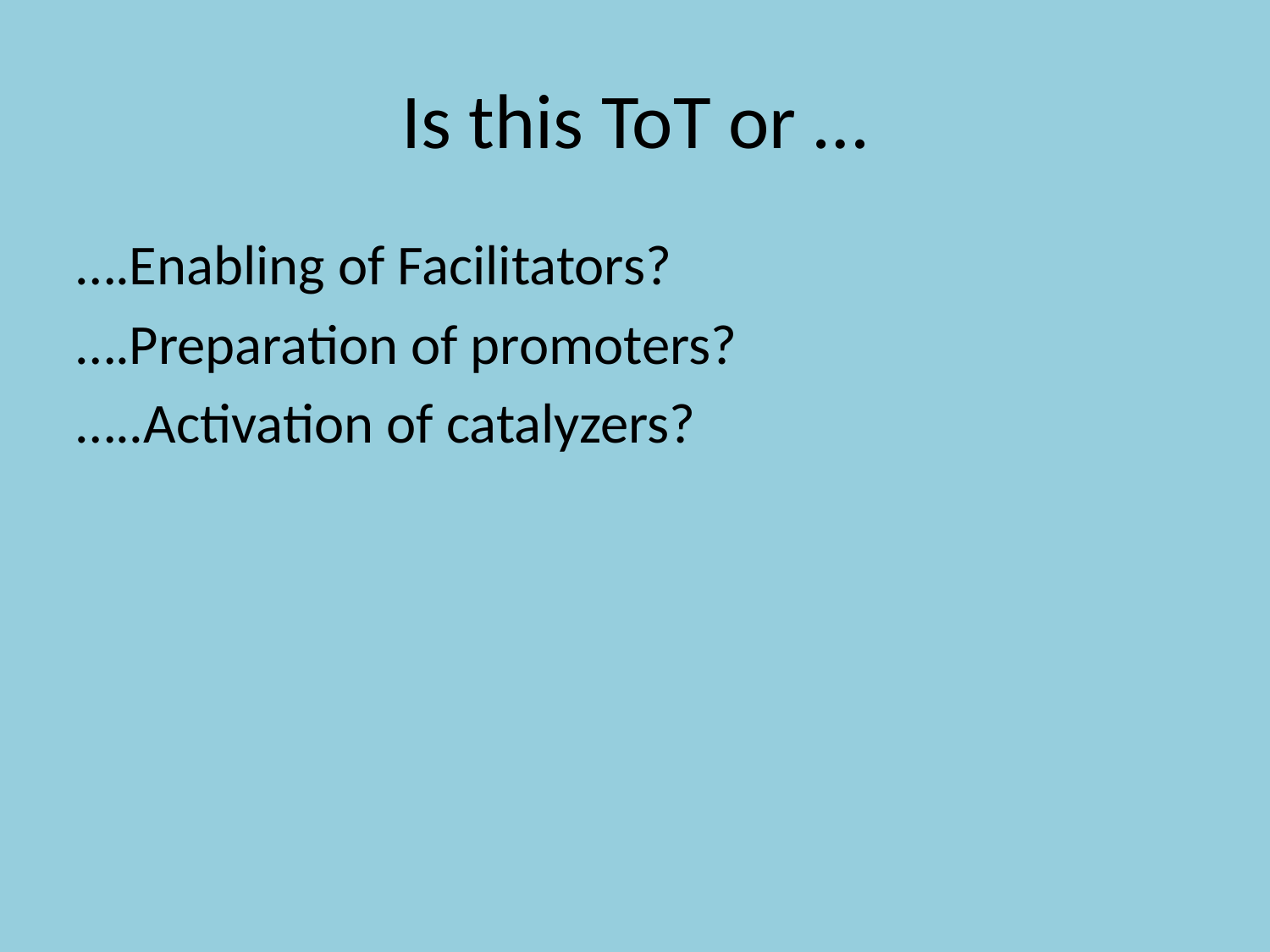

# Is this ToT or …
….Enabling of Facilitators?
….Preparation of promoters?
…..Activation of catalyzers?